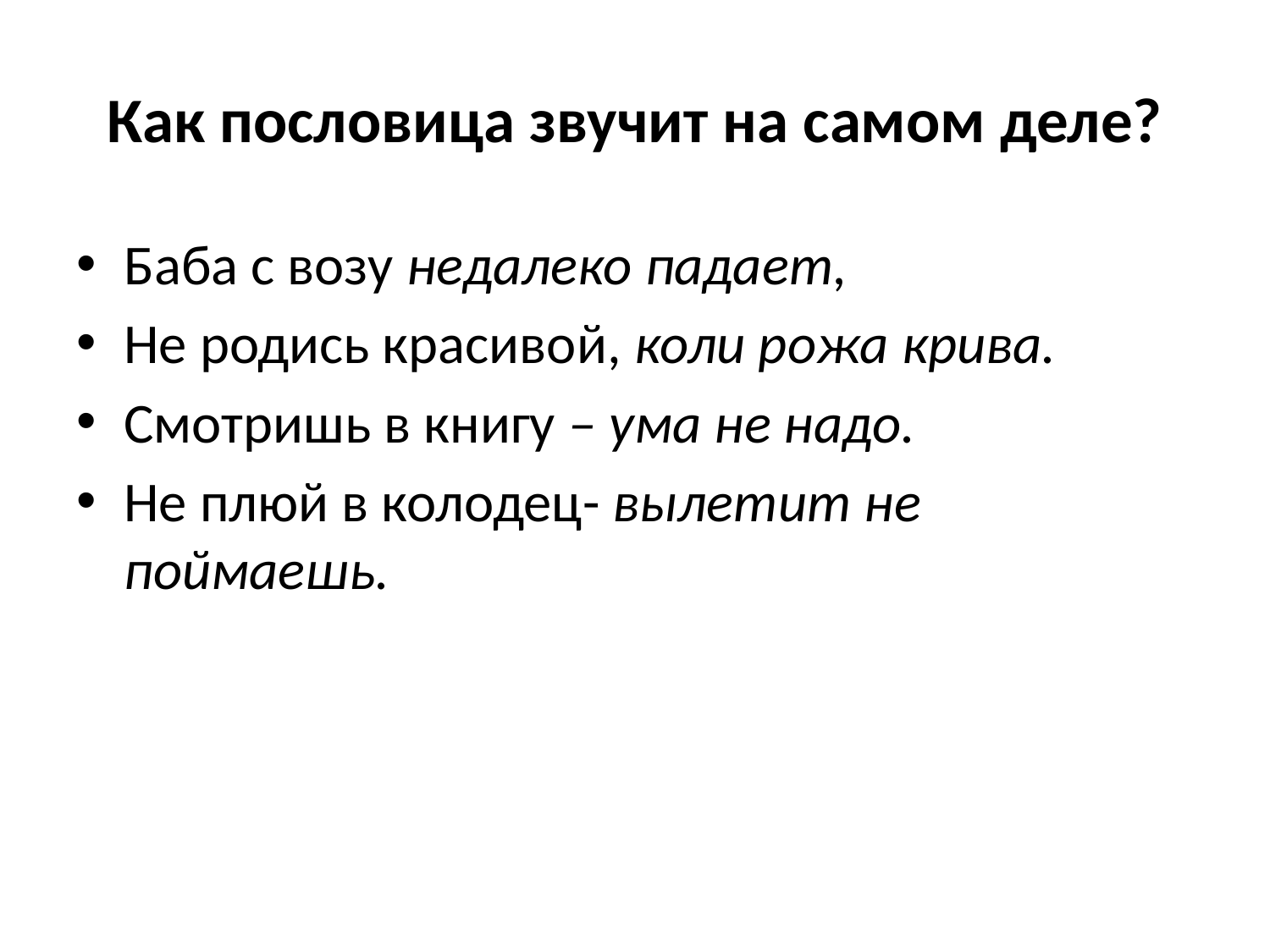

# Как пословица звучит на самом деле?
Баба с возу недалеко падает,
Не родись красивой, коли рожа крива.
Смотришь в книгу – ума не надо.
Не плюй в колодец- вылетит не поймаешь.